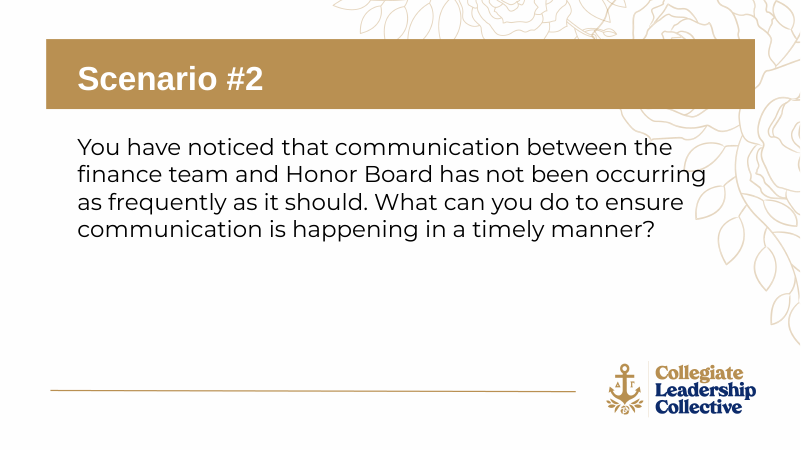

Scenario #2
You have noticed that communication between the finance team and Honor Board has not been occurring as frequently as it should. What can you do to ensure communication is happening in a timely manner?